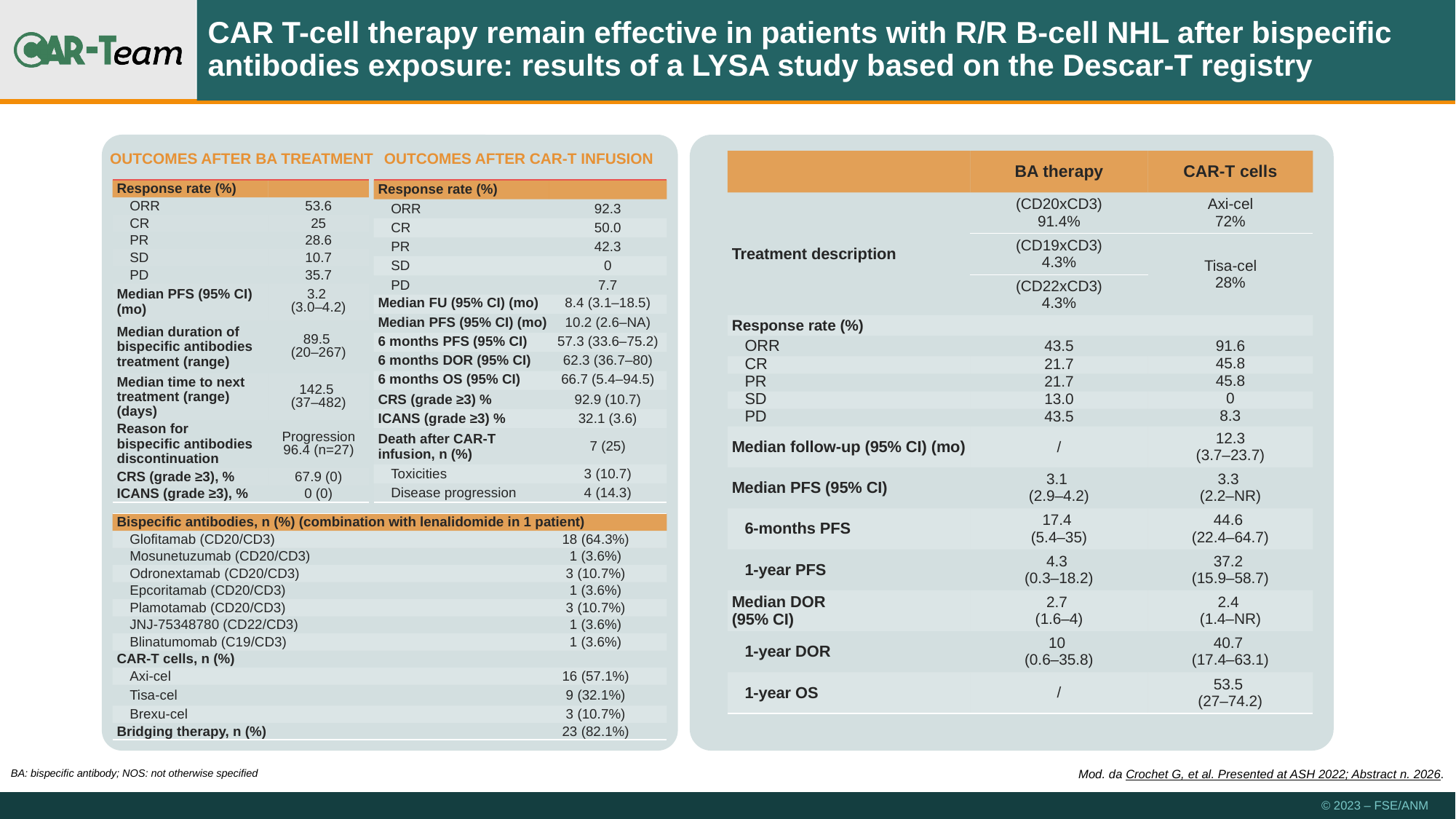

CAR T-cell therapy remain effective in patients with R/R B-cell NHL after bispecific antibodies exposure: results of a LYSA study based on the Descar-T registry

OUTCOMES AFTER BA TREATMENT
OUTCOMES AFTER CAR-T INFUSION
|  | BA therapy | CAR-T cells |
| --- | --- | --- |
| Treatment description | (CD20xCD3) 91.4% | Axi-cel 72% |
|  | (CD19xCD3) 4.3% | Tisa-cel 28% |
|  | (CD22xCD3) 4.3% |  |
| Response rate (%) |  |  |
| ORR | 43.5 | 91.6 |
| CR | 21.7 | 45.8 |
| PR | 21.7 | 45.8 |
| SD | 13.0 | 0 |
| PD | 43.5 | 8.3 |
| Median follow-up (95% CI) (mo) | / | 12.3 (3.7–23.7) |
| Median PFS (95% CI) | 3.1 (2.9–4.2) | 3.3 (2.2–NR) |
| 6-months PFS | 17.4 (5.4–35) | 44.6 (22.4–64.7) |
| 1-year PFS | 4.3 (0.3–18.2) | 37.2 (15.9–58.7) |
| Median DOR (95% CI) | 2.7 (1.6–4) | 2.4 (1.4–NR) |
| 1-year DOR | 10 (0.6–35.8) | 40.7 (17.4–63.1) |
| 1-year OS | / | 53.5 (27–74.2) |
| Response rate (%) |  |
| --- | --- |
| ORR | 53.6 |
| CR | 25 |
| PR | 28.6 |
| SD | 10.7 |
| PD | 35.7 |
| Median PFS (95% CI) (mo) | 3.2 (3.0–4.2) |
| Median duration of bispecific antibodies treatment (range) | 89.5 (20–267) |
| Median time to next treatment (range) (days) | 142.5 (37–482) |
| Reason for bispecific antibodies discontinuation | Progression 96.4 (n=27) |
| CRS (grade ≥3), % | 67.9 (0) |
| ICANS (grade ≥3), % | 0 (0) |
| Response rate (%) |  |
| --- | --- |
| ORR | 92.3 |
| CR | 50.0 |
| PR | 42.3 |
| SD | 0 |
| PD | 7.7 |
| Median FU (95% CI) (mo) | 8.4 (3.1–18.5) |
| Median PFS (95% CI) (mo) | 10.2 (2.6–NA) |
| 6 months PFS (95% CI) | 57.3 (33.6–75.2) |
| 6 months DOR (95% CI) | 62.3 (36.7–80) |
| 6 months OS (95% CI) | 66.7 (5.4–94.5) |
| CRS (grade ≥3) % | 92.9 (10.7) |
| ICANS (grade ≥3) % | 32.1 (3.6) |
| Death after CAR-T infusion, n (%) | 7 (25) |
| Toxicities | 3 (10.7) |
| Disease progression | 4 (14.3) |
| Bispecific antibodies, n (%) (combination with lenalidomide in 1 patient) | Population (n=28) |
| --- | --- |
| Glofitamab (CD20/CD3) | 18 (64.3%) |
| Mosunetuzumab (CD20/CD3) | 1 (3.6%) |
| Odronextamab (CD20/CD3) | 3 (10.7%) |
| Epcoritamab (CD20/CD3) | 1 (3.6%) |
| Plamotamab (CD20/CD3) | 3 (10.7%) |
| JNJ-75348780 (CD22/CD3) | 1 (3.6%) |
| Blinatumomab (C19/CD3) | 1 (3.6%) |
| CAR-T cells, n (%) |  |
| Axi-cel | 16 (57.1%) |
| Tisa-cel | 9 (32.1%) |
| Brexu-cel | 3 (10.7%) |
| Bridging therapy, n (%) | 23 (82.1%) |
BA: bispecific antibody; NOS: not otherwise specified
Mod. da Crochet G, et al. Presented at ASH 2022; Abstract n. 2026.